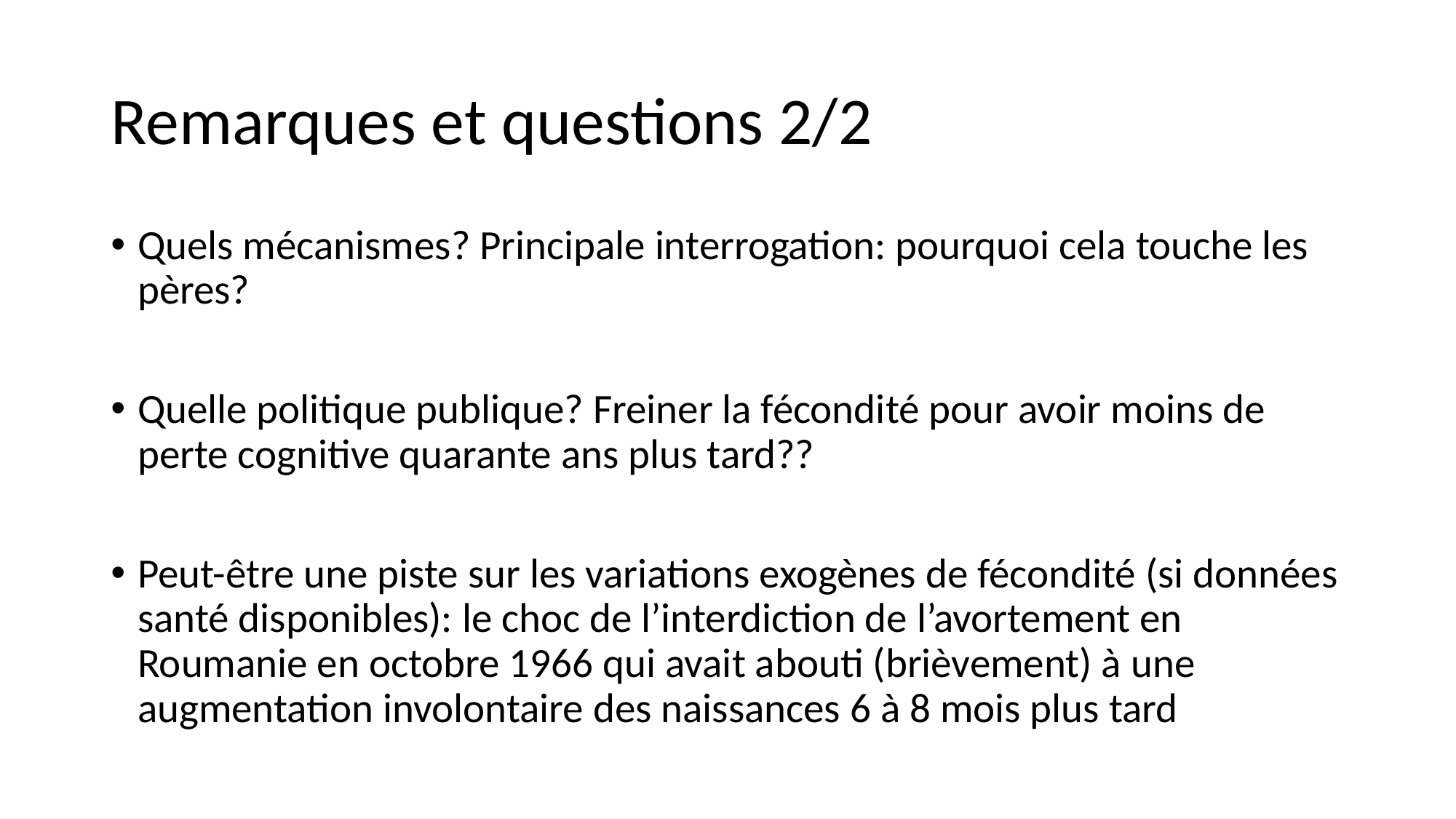

# Remarques et questions 2/2
Quels mécanismes? Principale interrogation: pourquoi cela touche les pères?

Quelle politique publique? Freiner la fécondité pour avoir moins de perte cognitive quarante ans plus tard??

Peut-être une piste sur les variations exogènes de fécondité (si données santé disponibles): le choc de l’interdiction de l’avortement en Roumanie en octobre 1966 qui avait abouti (brièvement) à une augmentation involontaire des naissances 6 à 8 mois plus tard